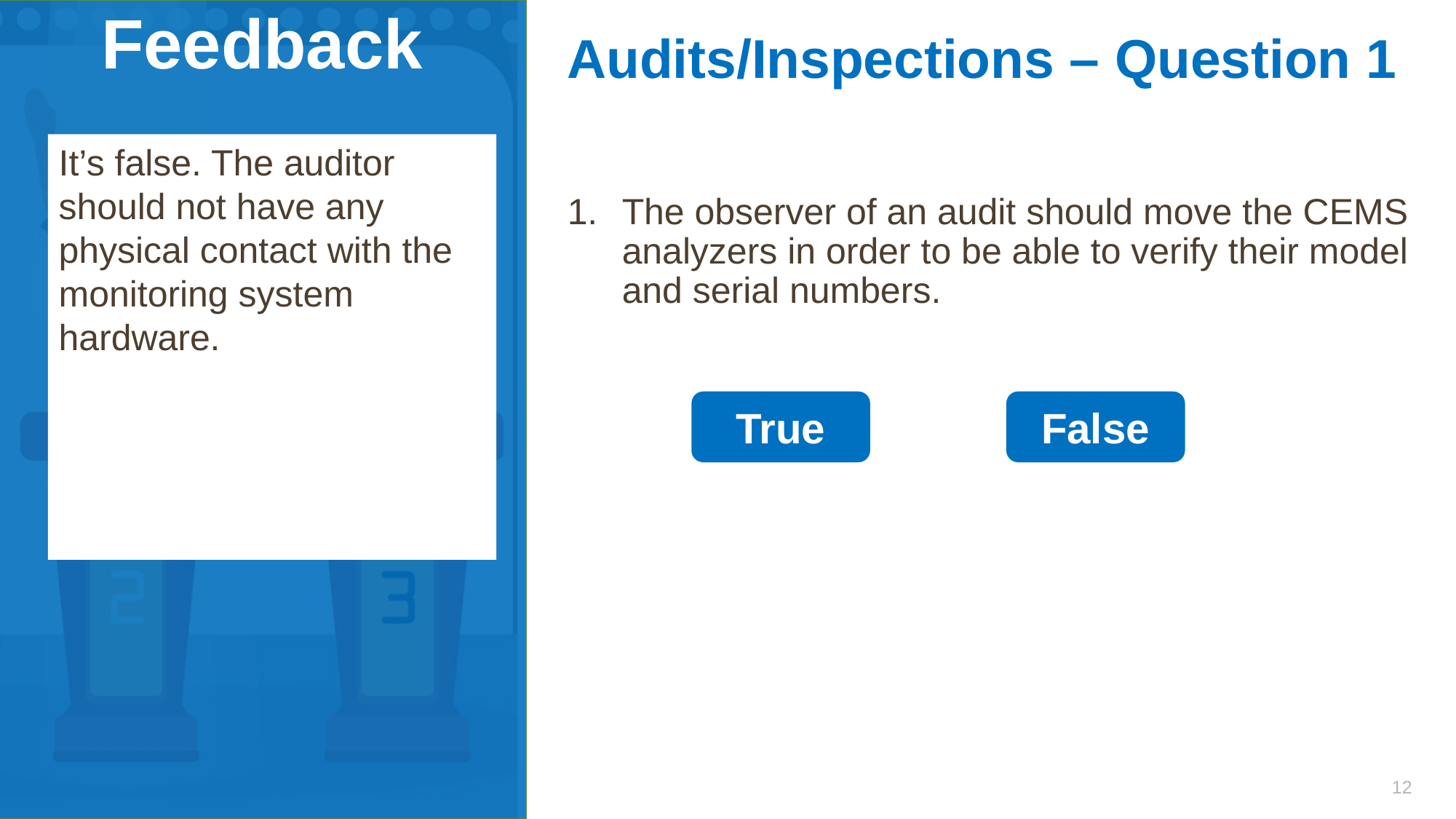

Audits/Inspections – Question 1

It’s false. The auditor should not have any physical contact with the monitoring system hardware.

The observer of an audit should move the CEMS analyzers in order to be able to verify their model and serial numbers.

False
True
12